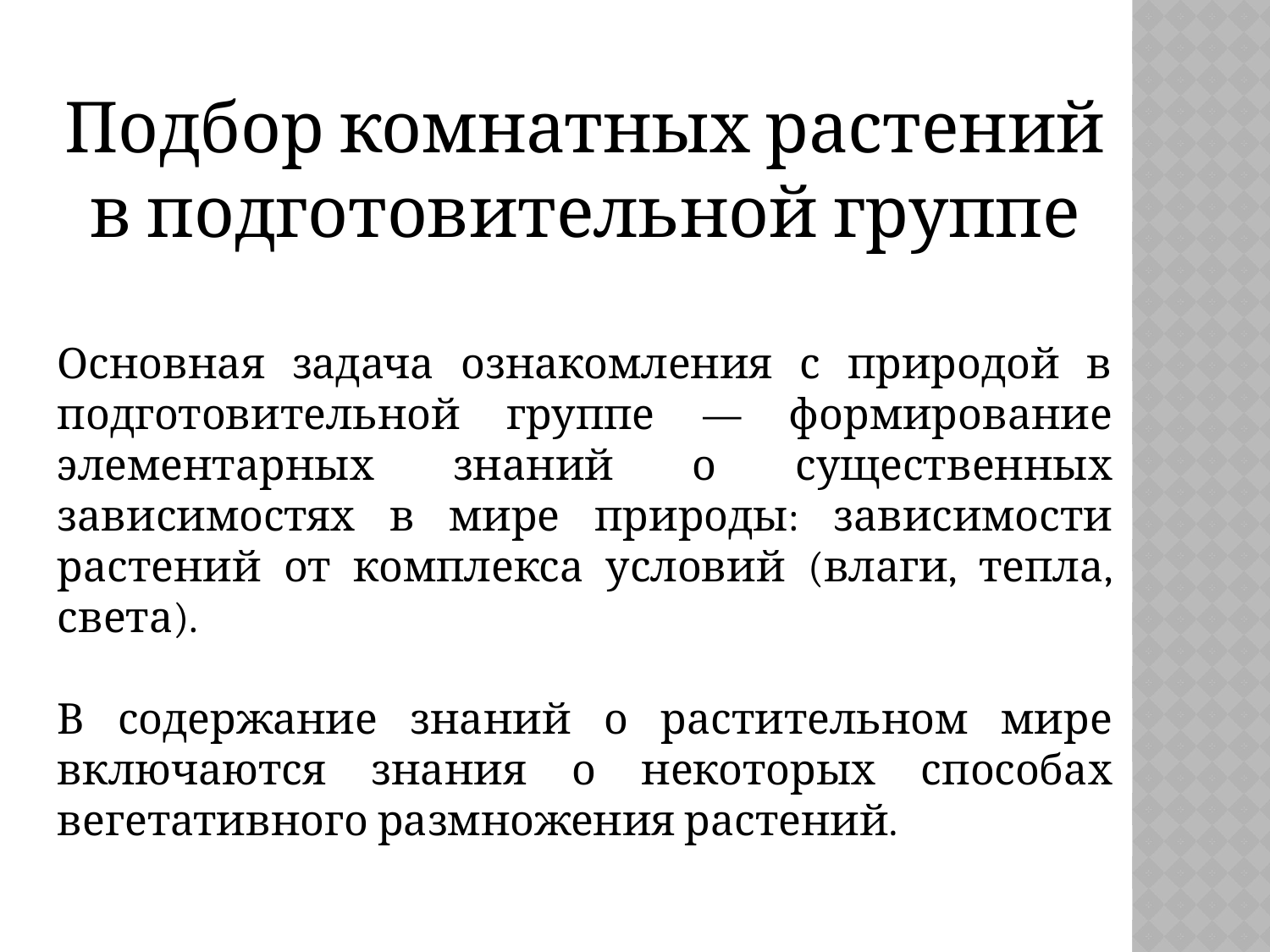

Подбор комнатных растений в подготовительной группе

Основная задача ознакомления с природой в подготовительной группе — формирование элементарных знаний о существенных зависимостях в мире природы: зависимости растений от комплекса условий (влаги, тепла, света).

В содержание знаний о растительном мире включаются знания о некоторых способах вегетативного размножения растений.